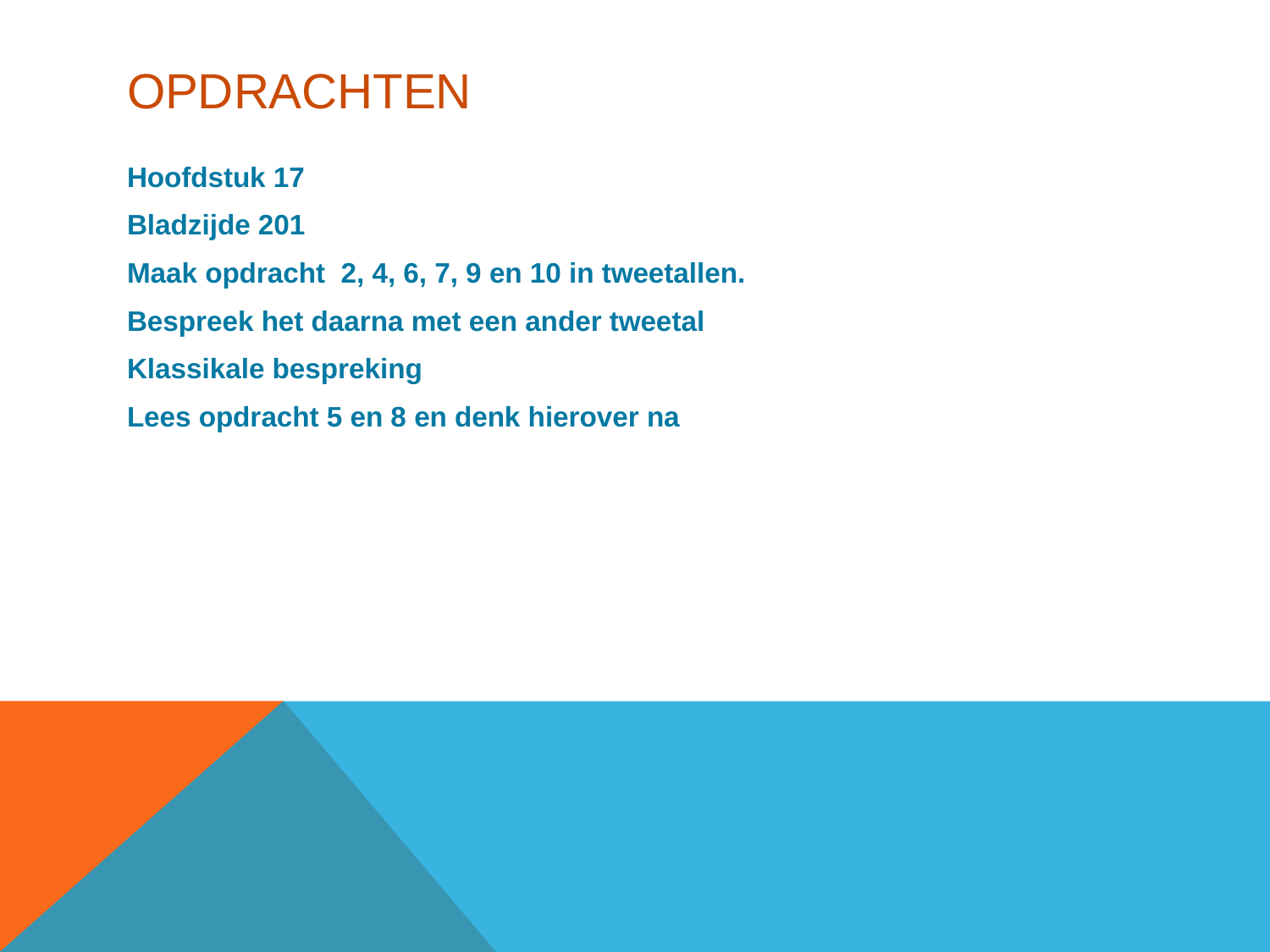

# Opdrachten
Hoofdstuk 17
Bladzijde 201
Maak opdracht  2, 4, 6, 7, 9 en 10 in tweetallen.
Bespreek het daarna met een ander tweetal
Klassikale bespreking
Lees opdracht 5 en 8 en denk hierover na